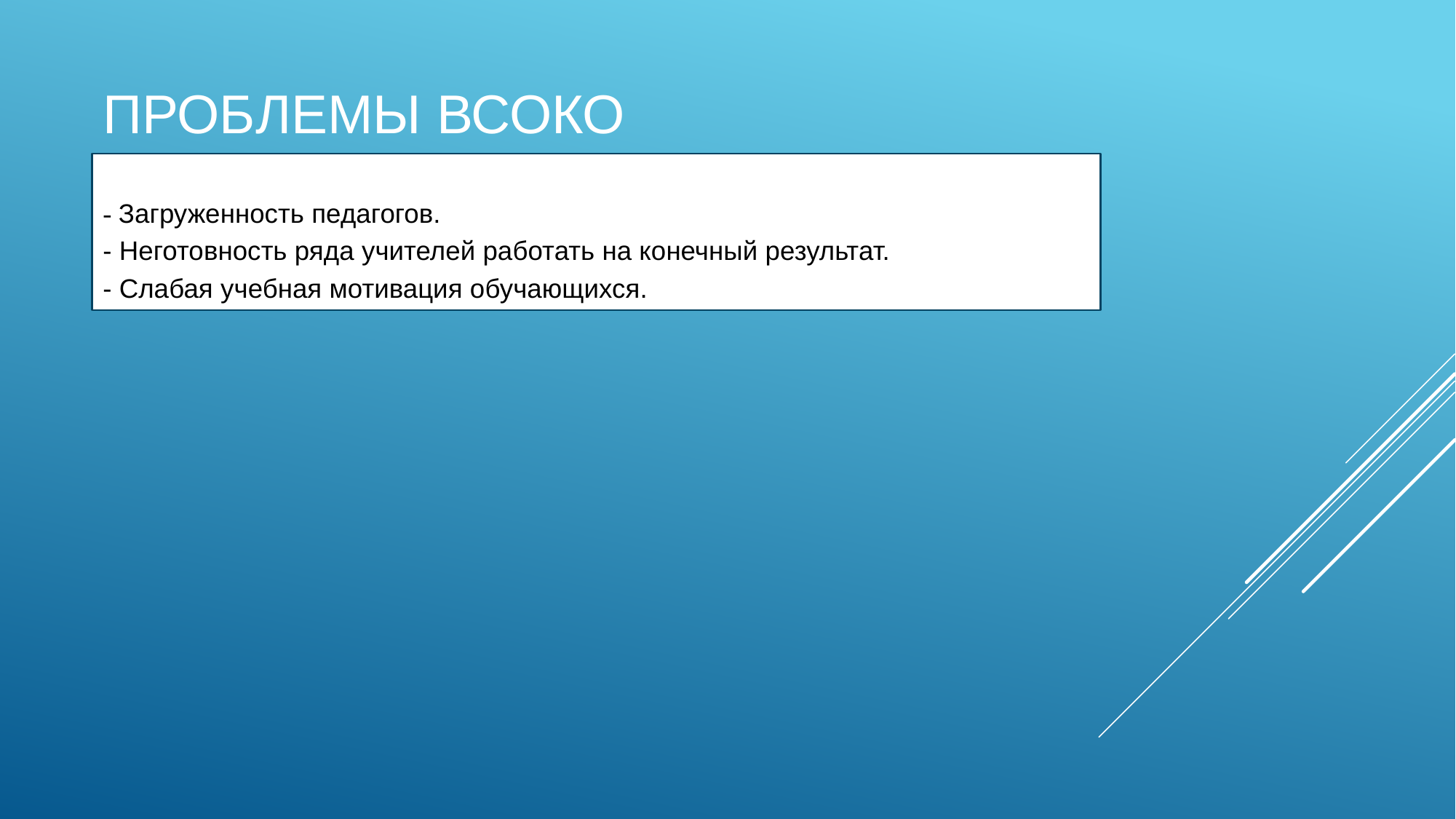

# ПРОБЛЕМЫ ВСОКО

- Загруженность педагогов.
- Неготовность ряда учителей работать на конечный результат.
- Слабая учебная мотивация обучающихся.